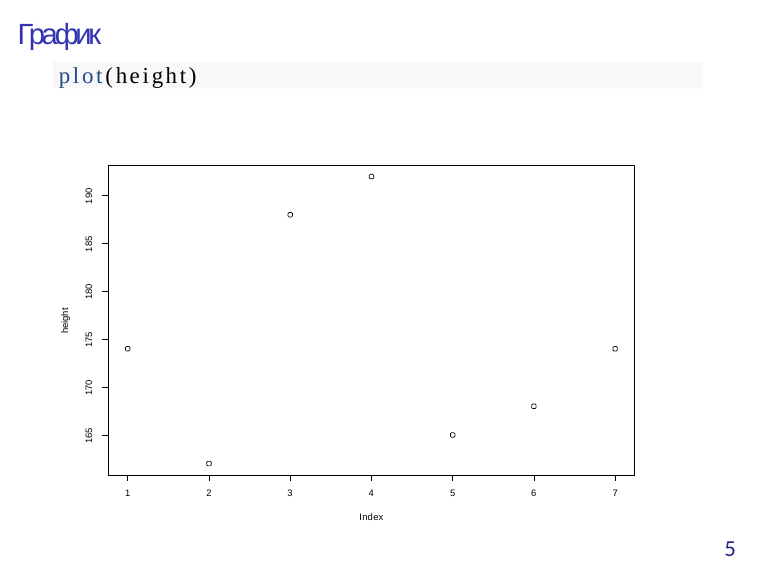

График
plot(height)

190

185

180

height
175

170

165

1
2
3
4
5
6
7
Index
5